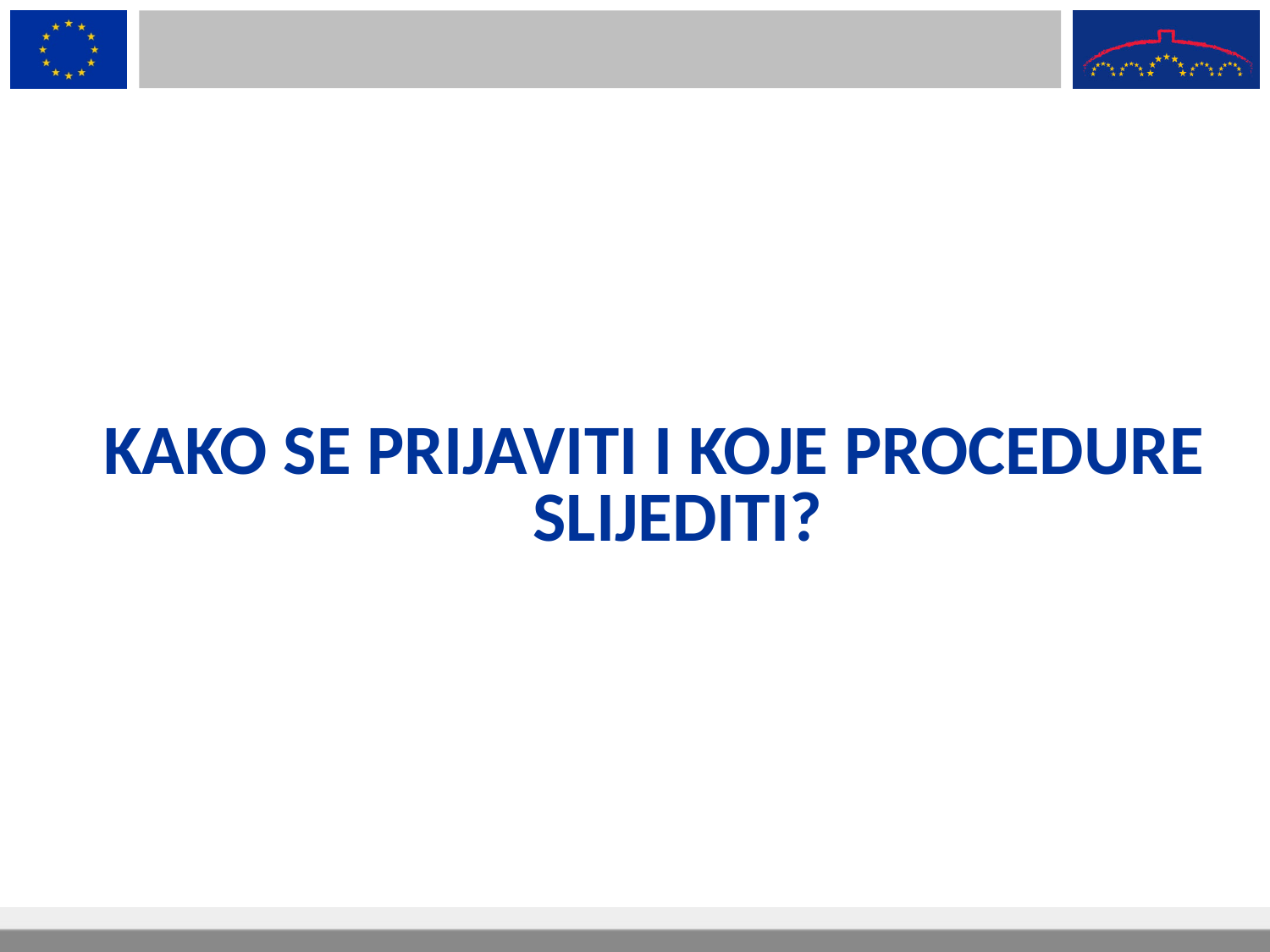

KAKO SE PRIJAVITI I KOJE PROCEDURE SLIJEDITI?